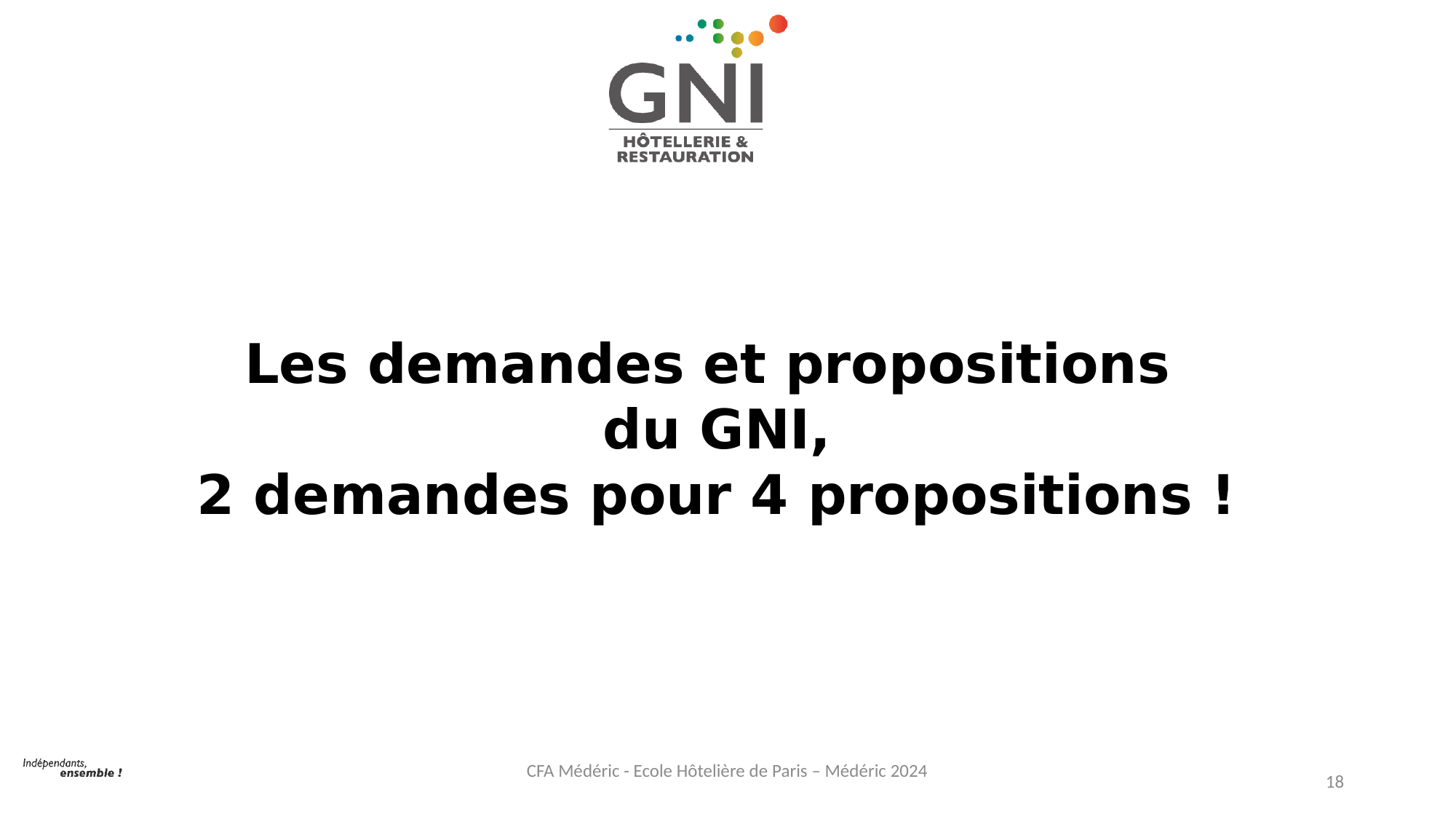

Les demandes et propositions
du GNI,
2 demandes pour 4 propositions !

CFA Médéric - Ecole Hôtelière de Paris – Médéric 2024

18